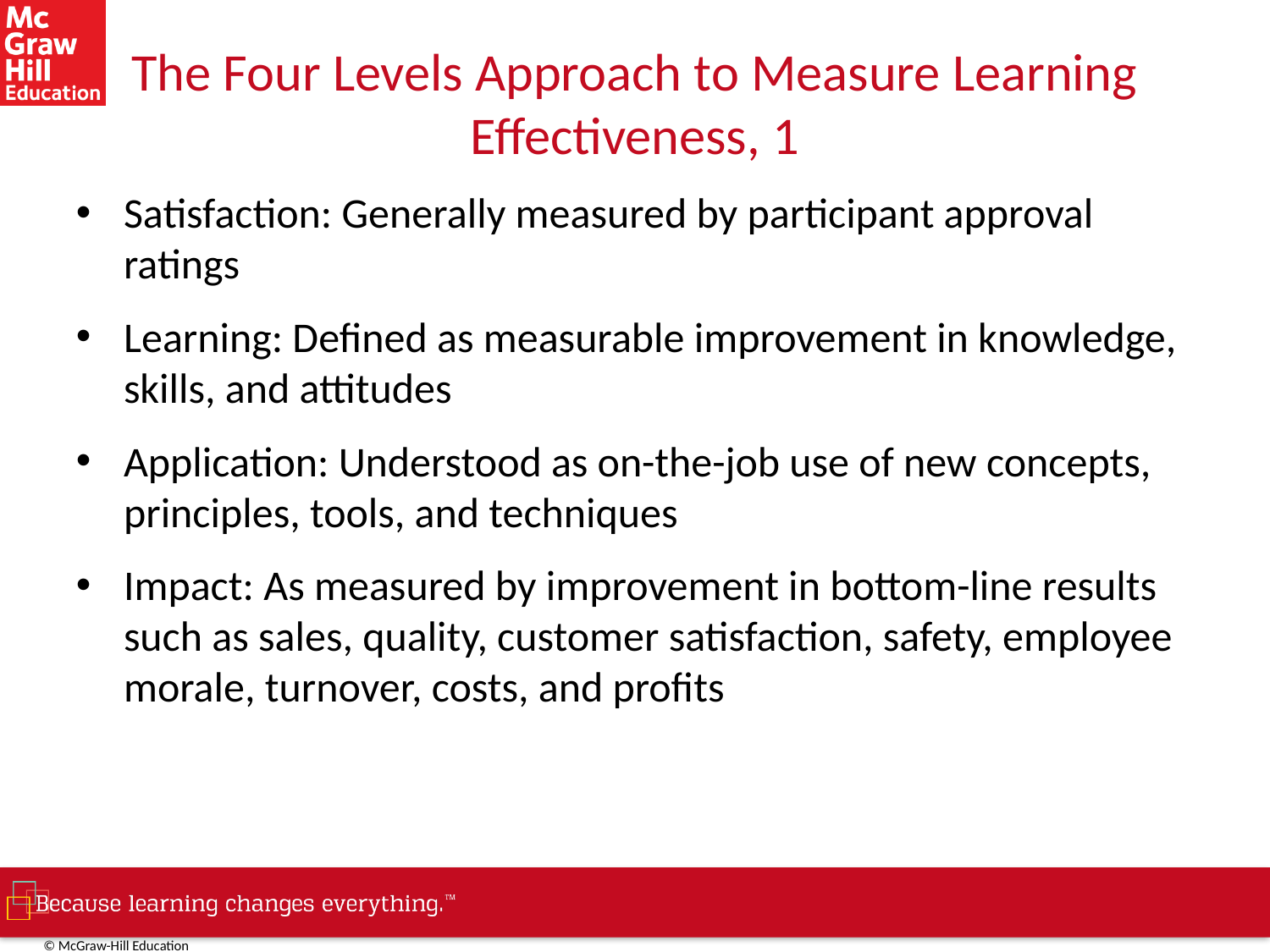

# The Four Levels Approach to Measure Learning Effectiveness, 1
Satisfaction: Generally measured by participant approval ratings
Learning: Defined as measurable improvement in knowledge, skills, and attitudes
Application: Understood as on-the-job use of new concepts, principles, tools, and techniques
Impact: As measured by improvement in bottom-line results such as sales, quality, customer satisfaction, safety, employee morale, turnover, costs, and profits